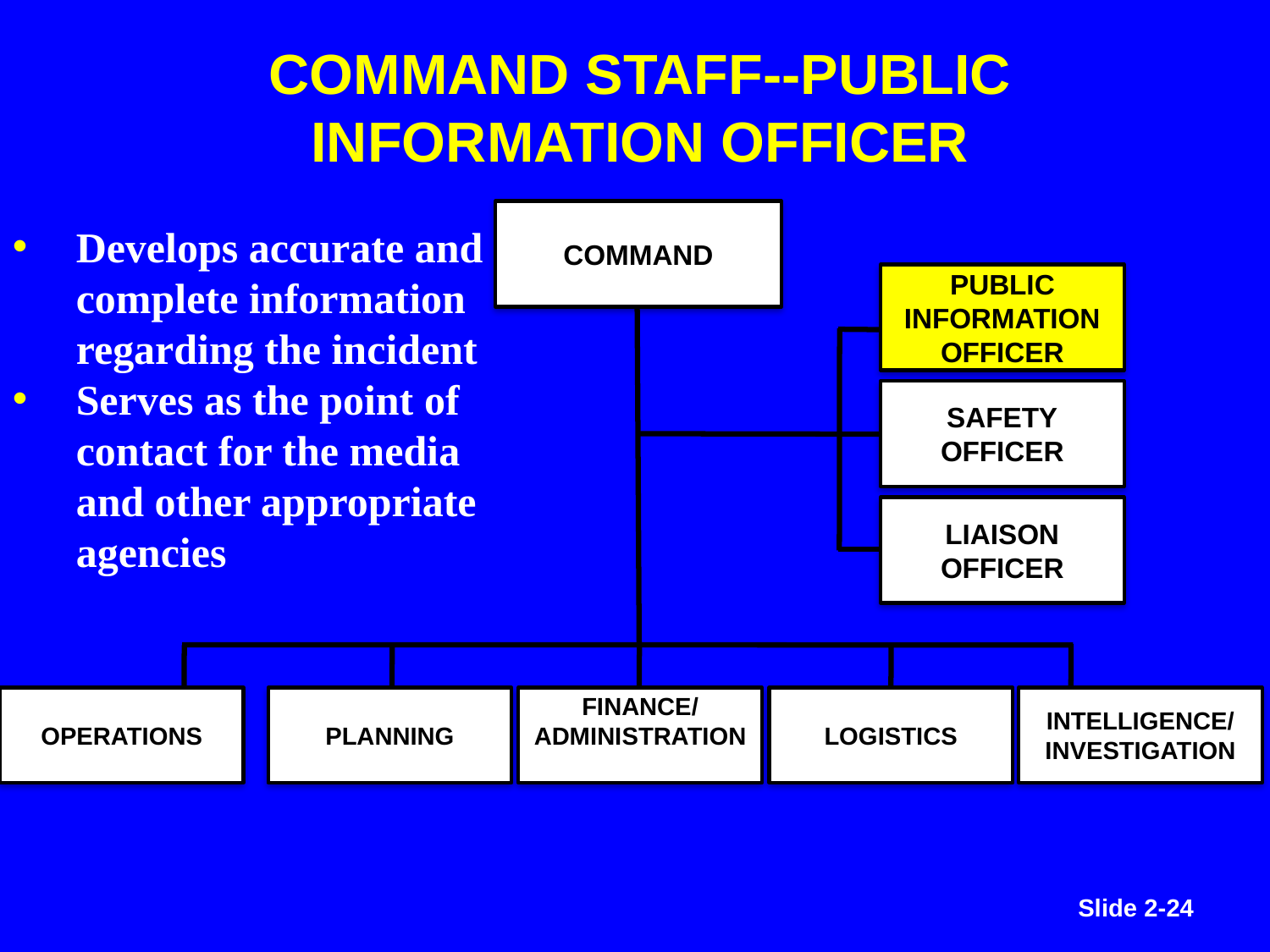

COMMAND STAFF--PUBLIC INFORMATION OFFICER
COMMAND
PUBLIC INFORMATION OFFICER
SAFETY
OFFICER
LIAISON OFFICER
PLANNING
FINANCE/
ADMINISTRATION
LOGISTICS
OPERATIONS
Develops accurate and complete information
regarding the incident
Serves as the point of contact for the media and other appropriate agencies
INTELLIGENCE/ INVESTIGATION
Slide 2-24